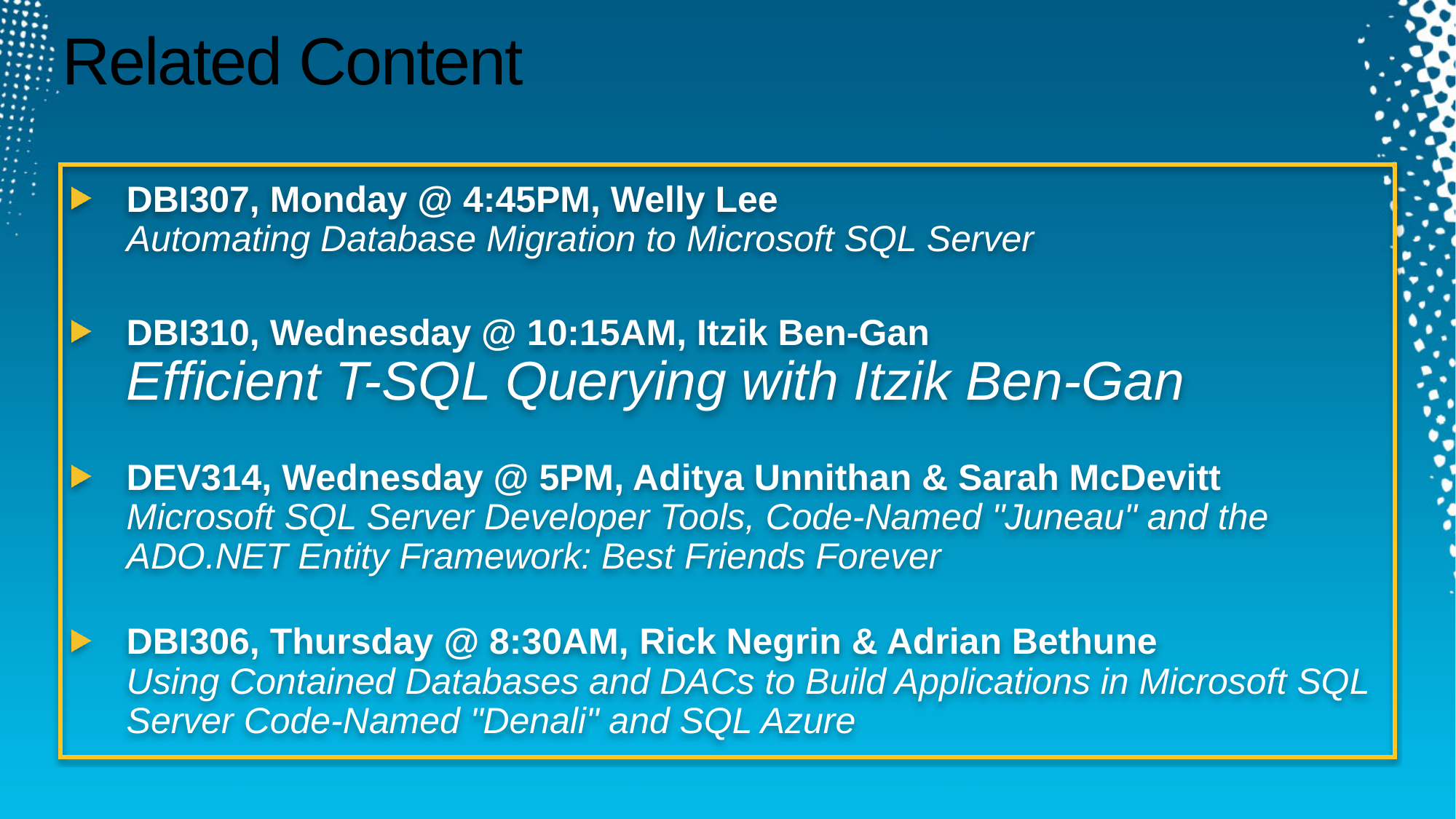

Required Slide

Speakers, please list the Breakout Sessions, Interactive Discussions, Labs, Demo Stations and Certification Exam that relate to your session. Also indicate when they can find you staffing in the TLC.

# Related Content
DBI307, Monday @ 4:45PM, Welly Lee
Automating Database Migration to Microsoft SQL Server
DBI310, Wednesday @ 10:15AM, Itzik Ben-Gan
Efficient T-SQL Querying with Itzik Ben-Gan
DEV314, Wednesday @ 5PM, Aditya Unnithan & Sarah McDevitt
Microsoft SQL Server Developer Tools, Code-Named "Juneau" and the ADO.NET Entity Framework: Best Friends Forever
DBI306, Thursday @ 8:30AM, Rick Negrin & Adrian Bethune
Using Contained Databases and DACs to Build Applications in Microsoft SQL Server Code-Named "Denali" and SQL Azure